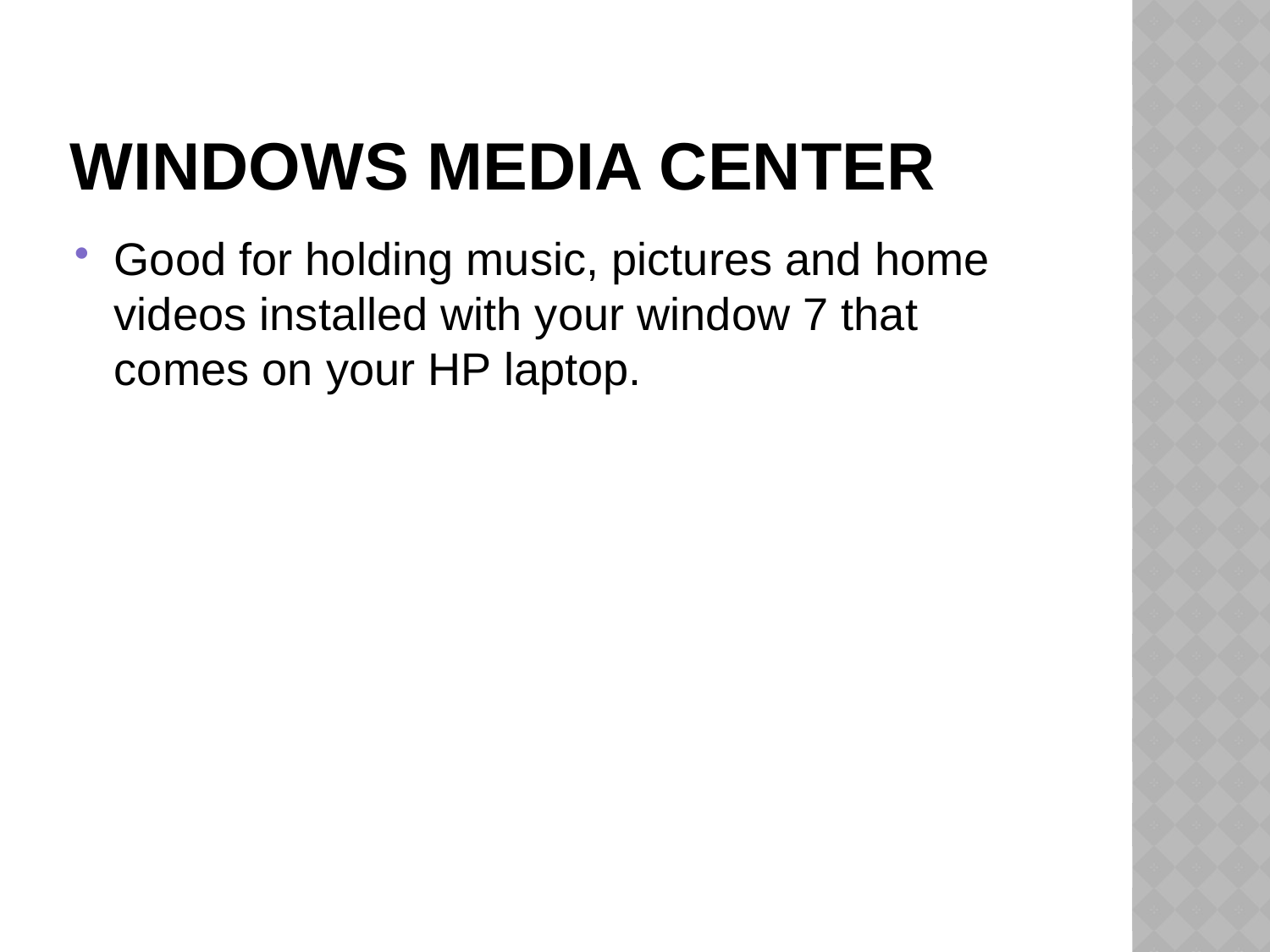

# Windows media center
Good for holding music, pictures and home videos installed with your window 7 that comes on your HP laptop.